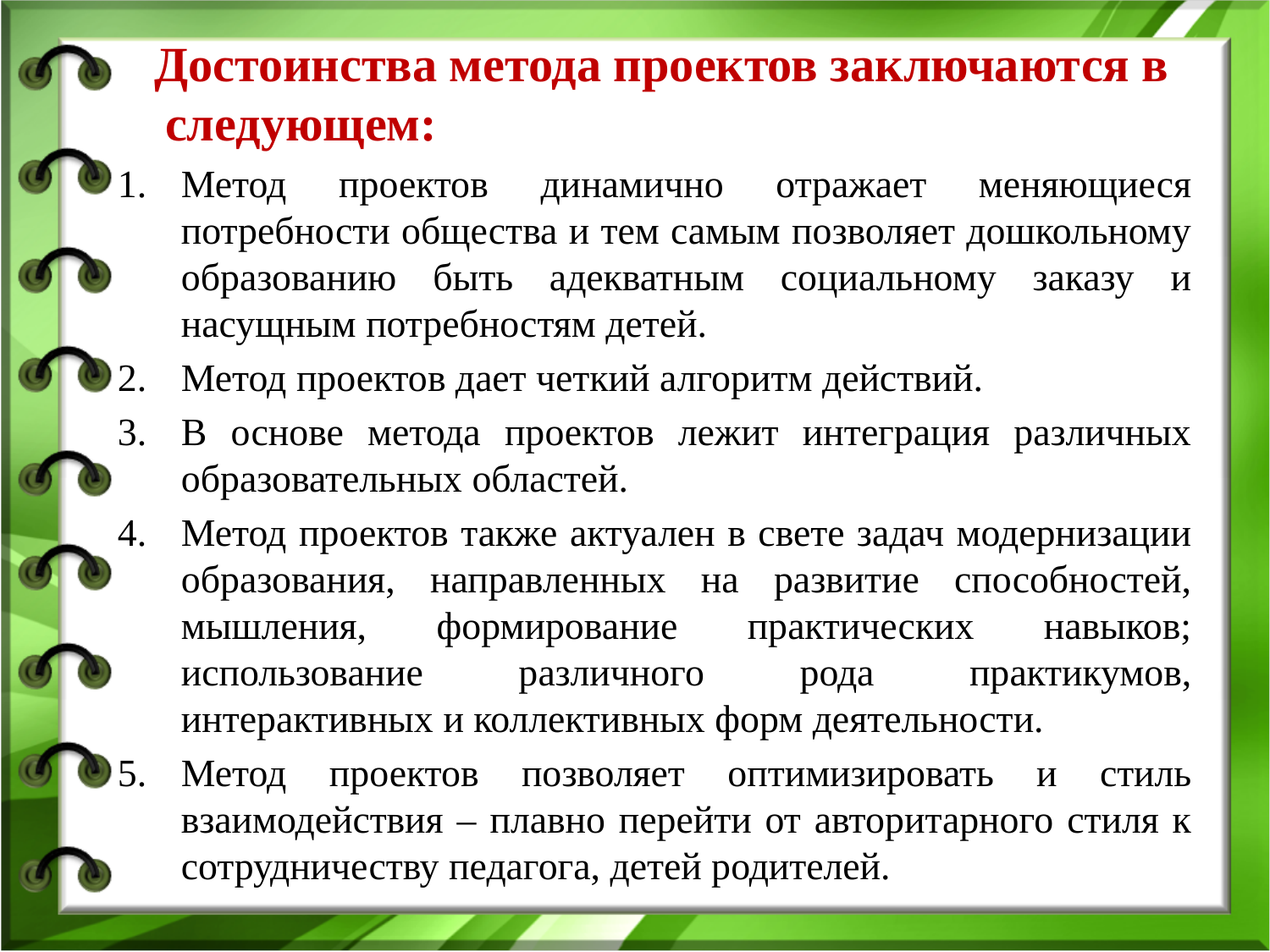

Достоинства метода проектов заключаются в следующем:
Метод проектов динамично отражает меняющиеся потребности общества и тем самым позволяет дошкольному образованию быть адекватным социальному заказу и насущным потребностям детей.
Метод проектов дает четкий алгоритм действий.
В основе метода проектов лежит интеграция различных образовательных областей.
Метод проектов также актуален в свете задач модернизации образования, направленных на развитие способностей, мышления, формирование практических навыков; использование различного рода практикумов, интерактивных и коллективных форм деятельности.
Метод проектов позволяет оптимизировать и стиль взаимодействия – плавно перейти от авторитарного стиля к сотрудничеству педагога, детей родителей.